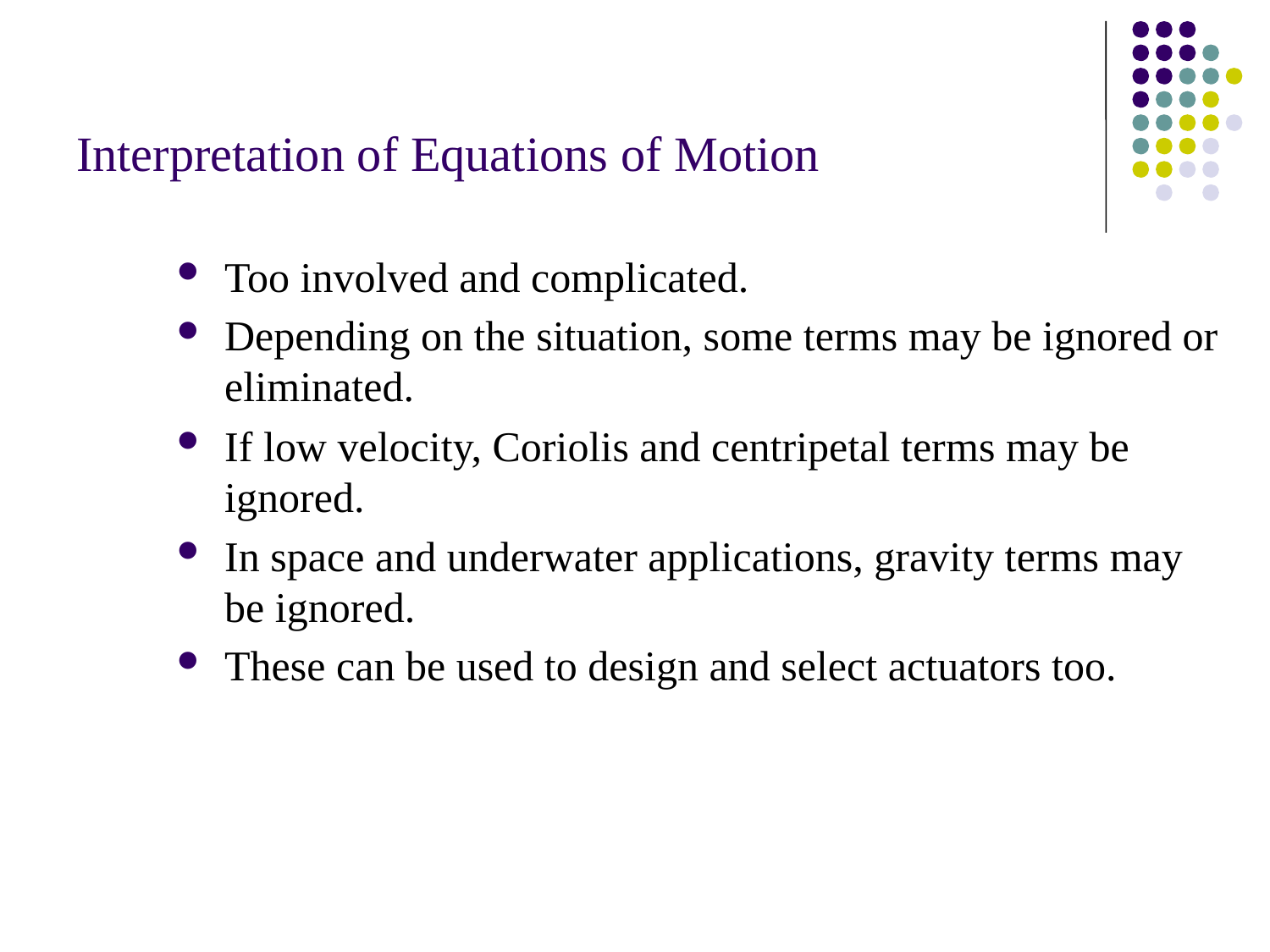

# Interpretation of Equations of Motion
Too involved and complicated.
Depending on the situation, some terms may be ignored or eliminated.
If low velocity, Coriolis and centripetal terms may be ignored.
In space and underwater applications, gravity terms may be ignored.
These can be used to design and select actuators too.